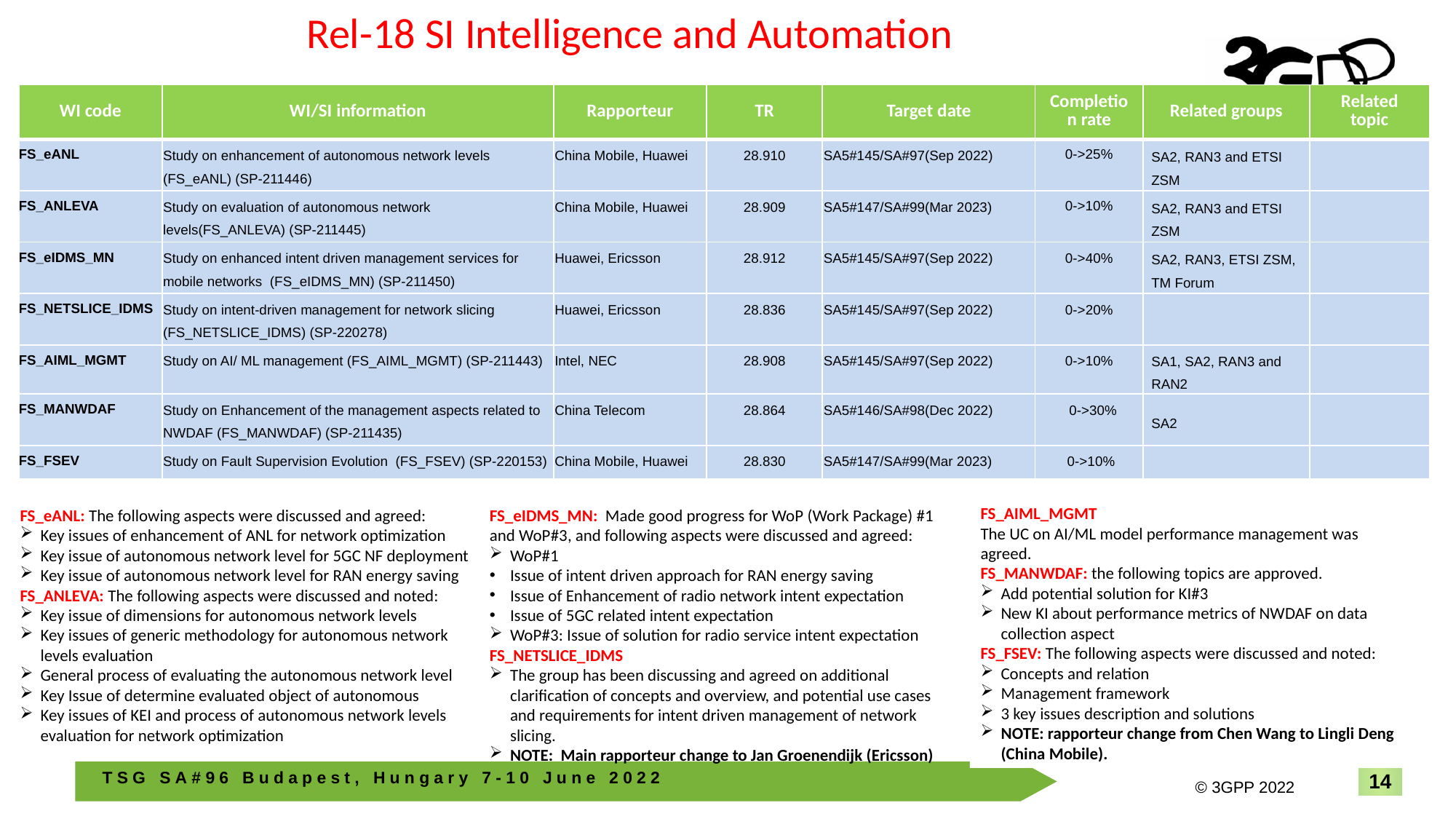

Rel-18 SI Intelligence and Automation
| WI code | WI/SI information | Rapporteur | TR | Target date | Completion rate | Related groups | Related topic |
| --- | --- | --- | --- | --- | --- | --- | --- |
| FS\_eANL | Study on enhancement of autonomous network levels (FS\_eANL) (SP-211446) | China Mobile, Huawei | 28.910 | SA5#145/SA#97(Sep 2022) | 0->25% | SA2, RAN3 and ETSI ZSM |  |
| FS\_ANLEVA | Study on evaluation of autonomous network levels(FS\_ANLEVA) (SP-211445) | China Mobile, Huawei | 28.909 | SA5#147/SA#99(Mar 2023) | 0->10% | SA2, RAN3 and ETSI ZSM |  |
| FS\_eIDMS\_MN | Study on enhanced intent driven management services for mobile networks (FS\_eIDMS\_MN) (SP-211450) | Huawei, Ericsson | 28.912 | SA5#145/SA#97(Sep 2022) | 0->40% | SA2, RAN3, ETSI ZSM, TM Forum |  |
| FS\_NETSLICE\_IDMS | Study on intent-driven management for network slicing (FS\_NETSLICE\_IDMS) (SP-220278) | Huawei, Ericsson | 28.836 | SA5#145/SA#97(Sep 2022) | 0->20% |  |  |
| FS\_AIML\_MGMT | Study on AI/ ML management (FS\_AIML\_MGMT) (SP-211443) | Intel, NEC | 28.908 | SA5#145/SA#97(Sep 2022) | 0->10% | SA1, SA2, RAN3 and RAN2 |  |
| FS\_MANWDAF | Study on Enhancement of the management aspects related to NWDAF (FS\_MANWDAF) (SP-211435) | China Telecom | 28.864 | SA5#146/SA#98(Dec 2022) | 0->30% | SA2 |  |
| FS\_FSEV | Study on Fault Supervision Evolution (FS\_FSEV) (SP-220153) | China Mobile, Huawei | 28.830 | SA5#147/SA#99(Mar 2023) | 0->10% |  |  |
Working Progress
FS_AIML_MGMT
The UC on AI/ML model performance management was agreed.
FS_MANWDAF: the following topics are approved.
Add potential solution for KI#3
New KI about performance metrics of NWDAF on data collection aspect
FS_FSEV: The following aspects were discussed and noted:
Concepts and relation
Management framework
3 key issues description and solutions
NOTE: rapporteur change from Chen Wang to Lingli Deng (China Mobile).
FS_eANL: The following aspects were discussed and agreed:
Key issues of enhancement of ANL for network optimization
Key issue of autonomous network level for 5GC NF deployment
Key issue of autonomous network level for RAN energy saving
FS_ANLEVA: The following aspects were discussed and noted:
Key issue of dimensions for autonomous network levels
Key issues of generic methodology for autonomous network levels evaluation
General process of evaluating the autonomous network level
Key Issue of determine evaluated object of autonomous
Key issues of KEI and process of autonomous network levels evaluation for network optimization
FS_eIDMS_MN:  Made good progress for WoP (Work Package) #1 and WoP#3, and following aspects were discussed and agreed:
WoP#1
Issue of intent driven approach for RAN energy saving
Issue of Enhancement of radio network intent expectation
Issue of 5GC related intent expectation
WoP#3: Issue of solution for radio service intent expectation
FS_NETSLICE_IDMS
The group has been discussing and agreed on additional clarification of concepts and overview, and potential use cases and requirements for intent driven management of network slicing.
NOTE:  Main rapporteur change to Jan Groenendijk (Ericsson)